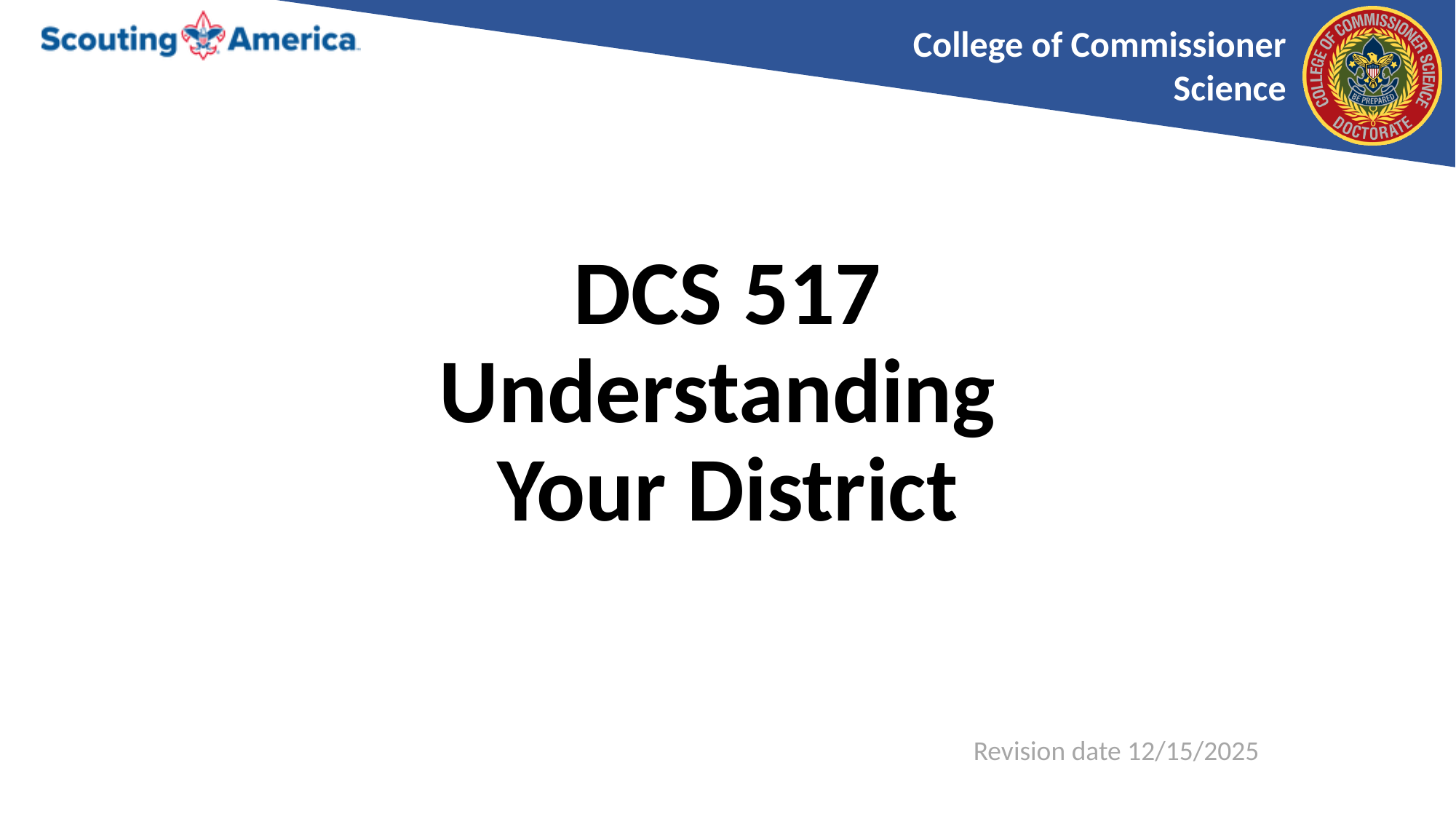

# DCS 517 Understanding Your District
Revision date 12/15/2025